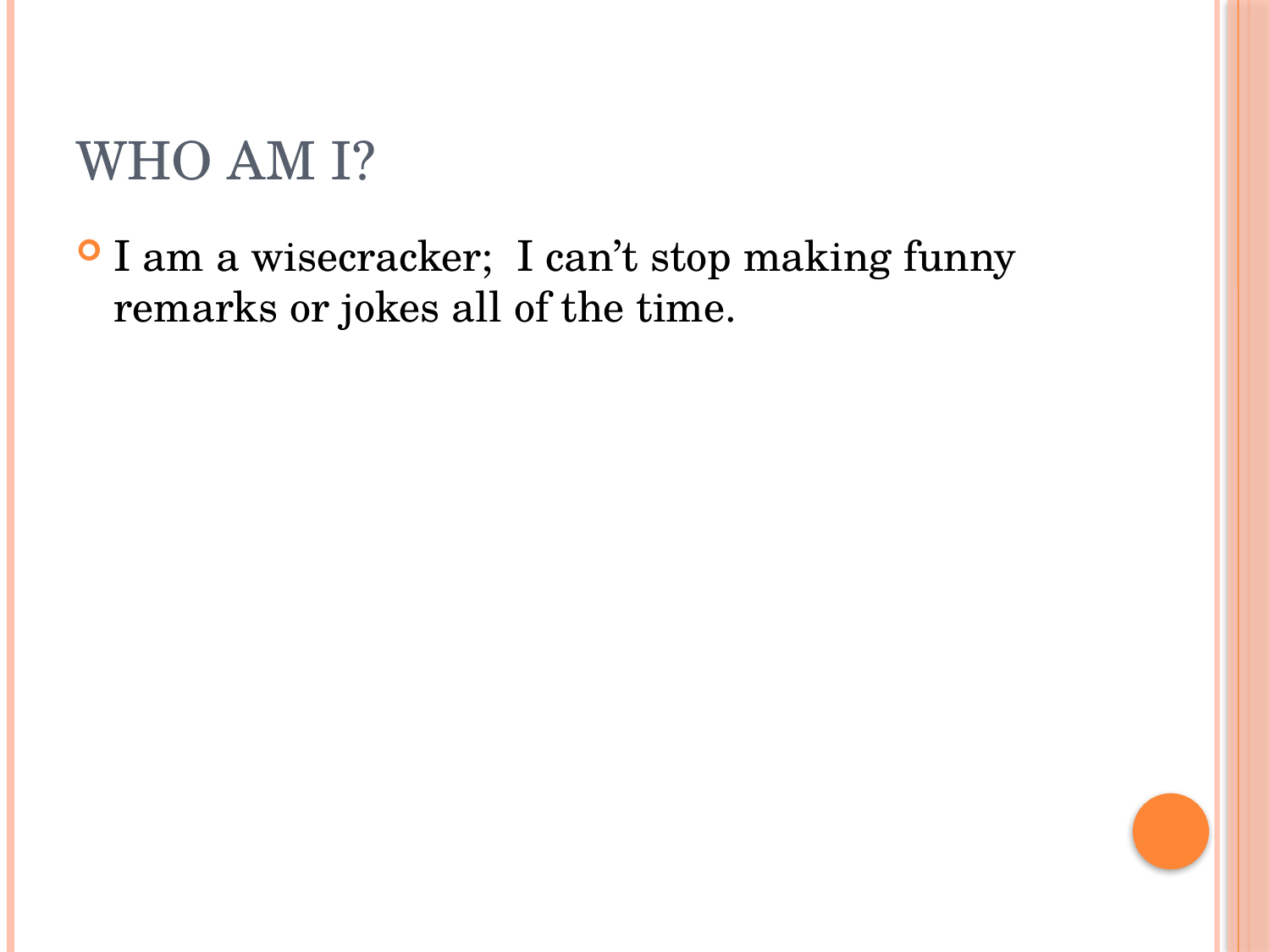

# Who am I?
I am a wisecracker;  I can’t stop making funny remarks or jokes all of the time.